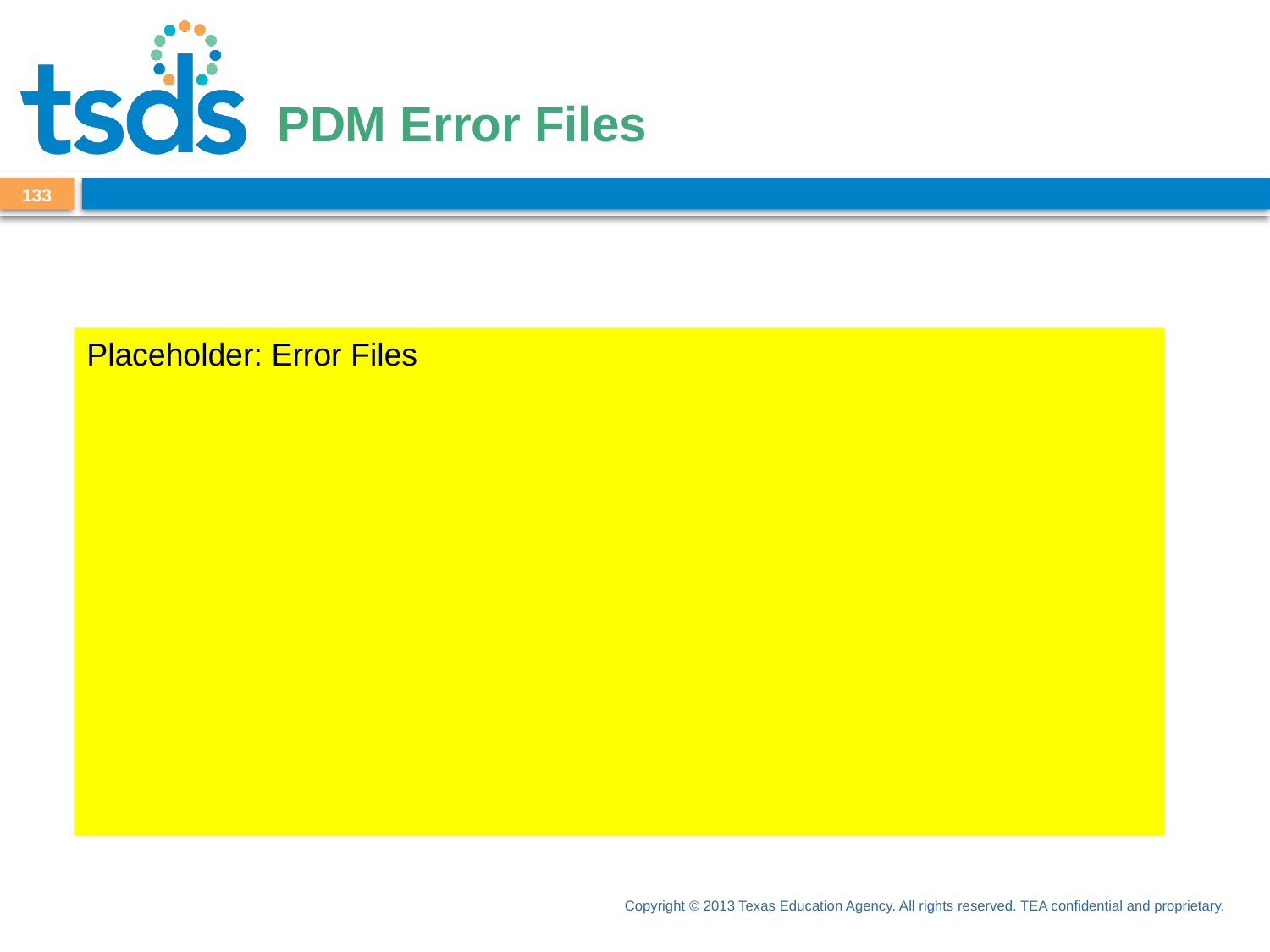

# PDM Error Files
133

Placeholder: Error Files